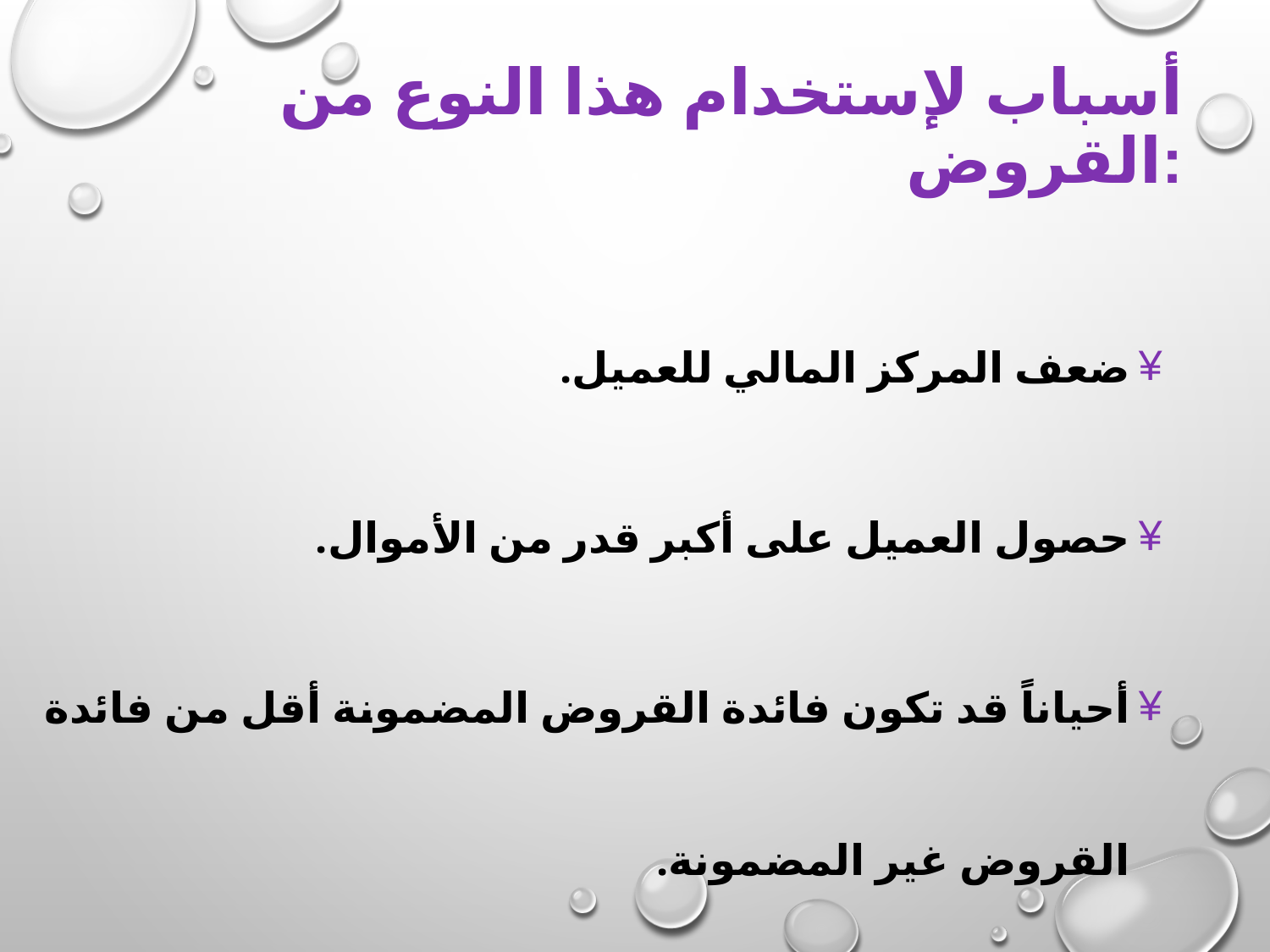

# أسباب لإستخدام هذا النوع من القروض:
ضعف المركز المالي للعميل.
حصول العميل على أكبر قدر من الأموال.
أحياناً قد تكون فائدة القروض المضمونة أقل من فائدة القروض غير المضمونة.